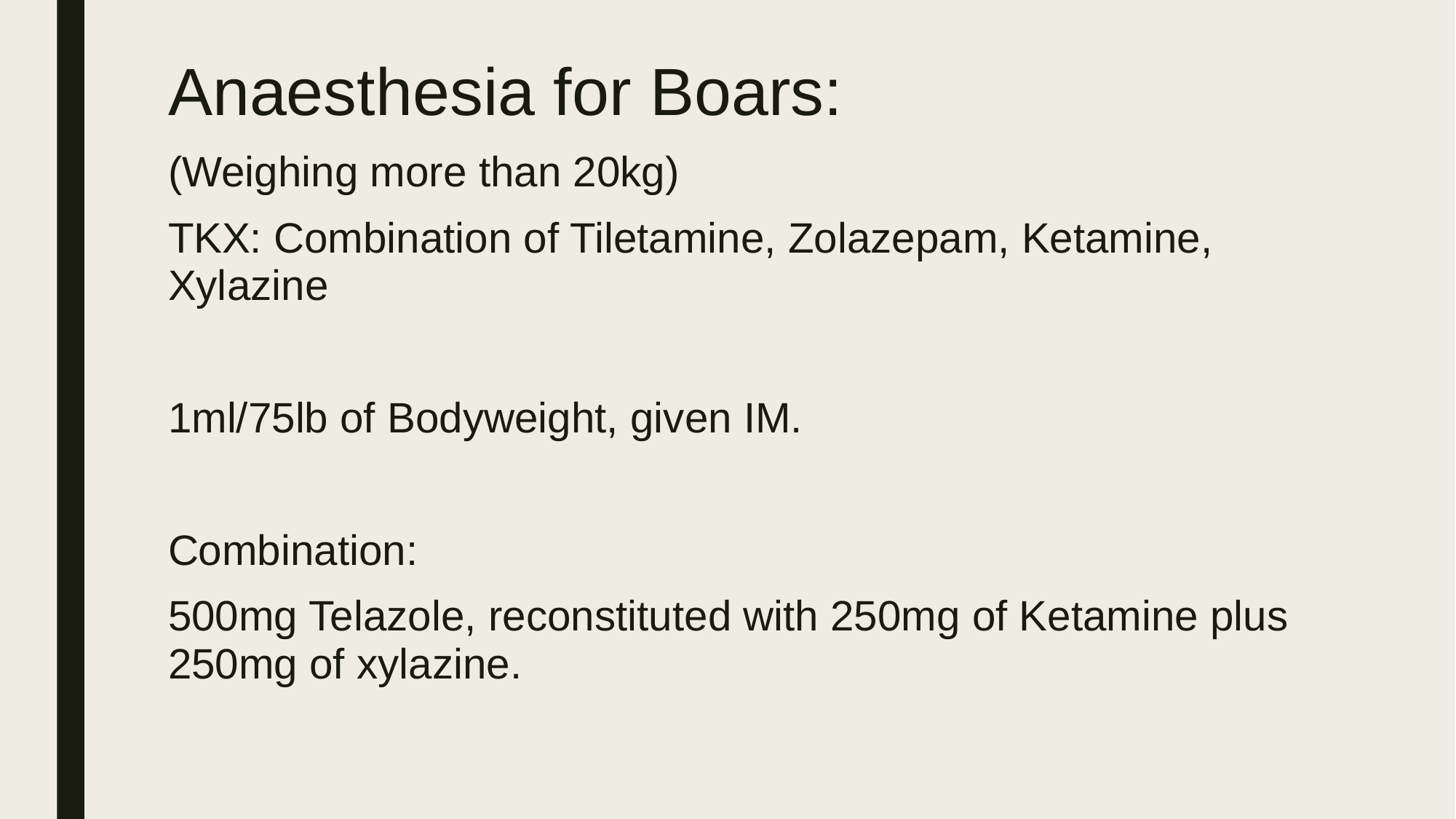

Anaesthesia for Boars:
(Weighing more than 20kg)
TKX: Combination of Tiletamine, Zolazepam, Ketamine, Xylazine

1ml/75lb of Bodyweight, given IM.

Combination:
500mg Telazole, reconstituted with 250mg of Ketamine plus 250mg of xylazine.